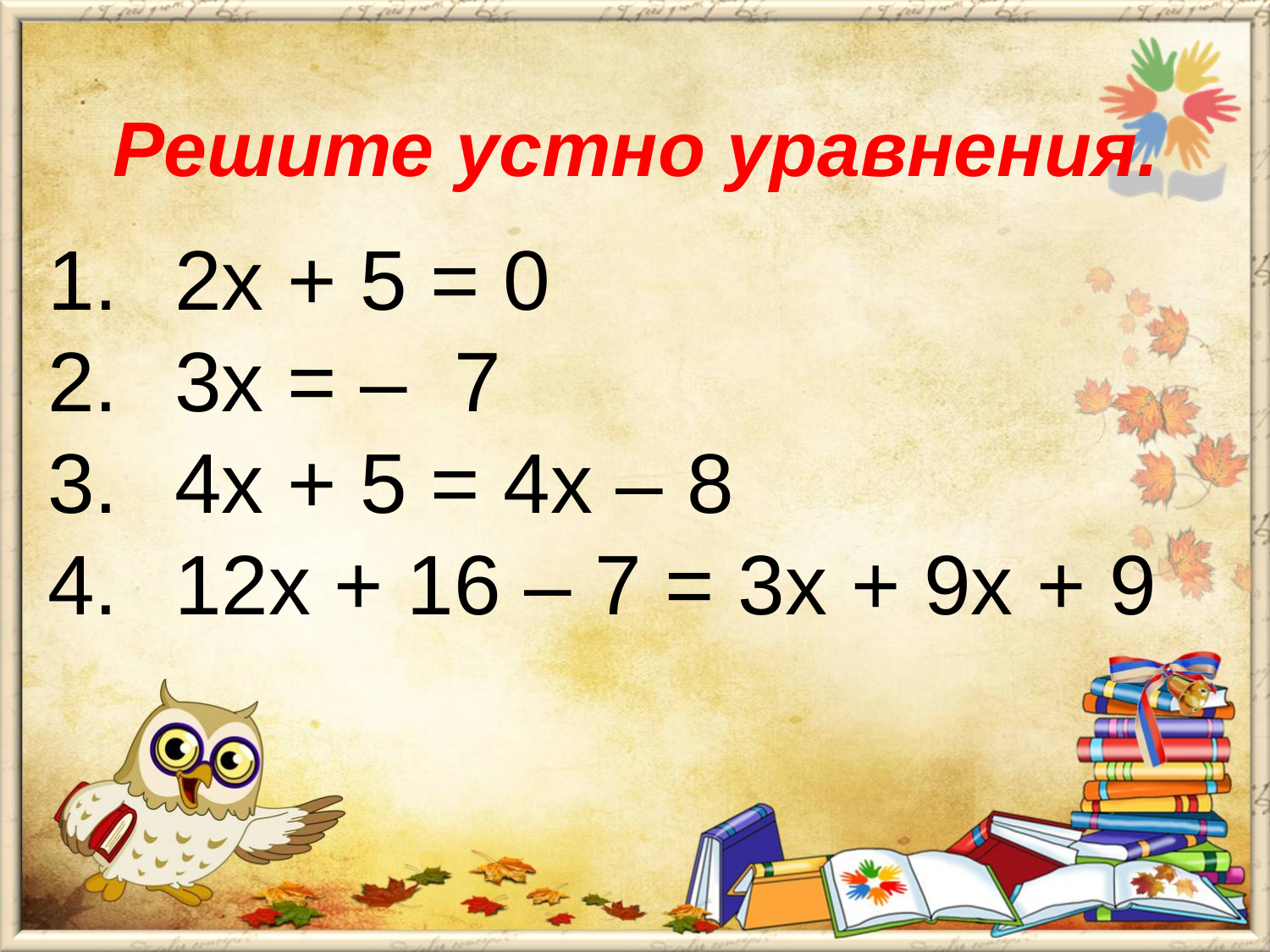

# Решите устно уравнения.

2х + 5 = 0
3х = –  7
4х + 5 = 4х – 8
12х + 16 – 7 = 3х + 9х + 9